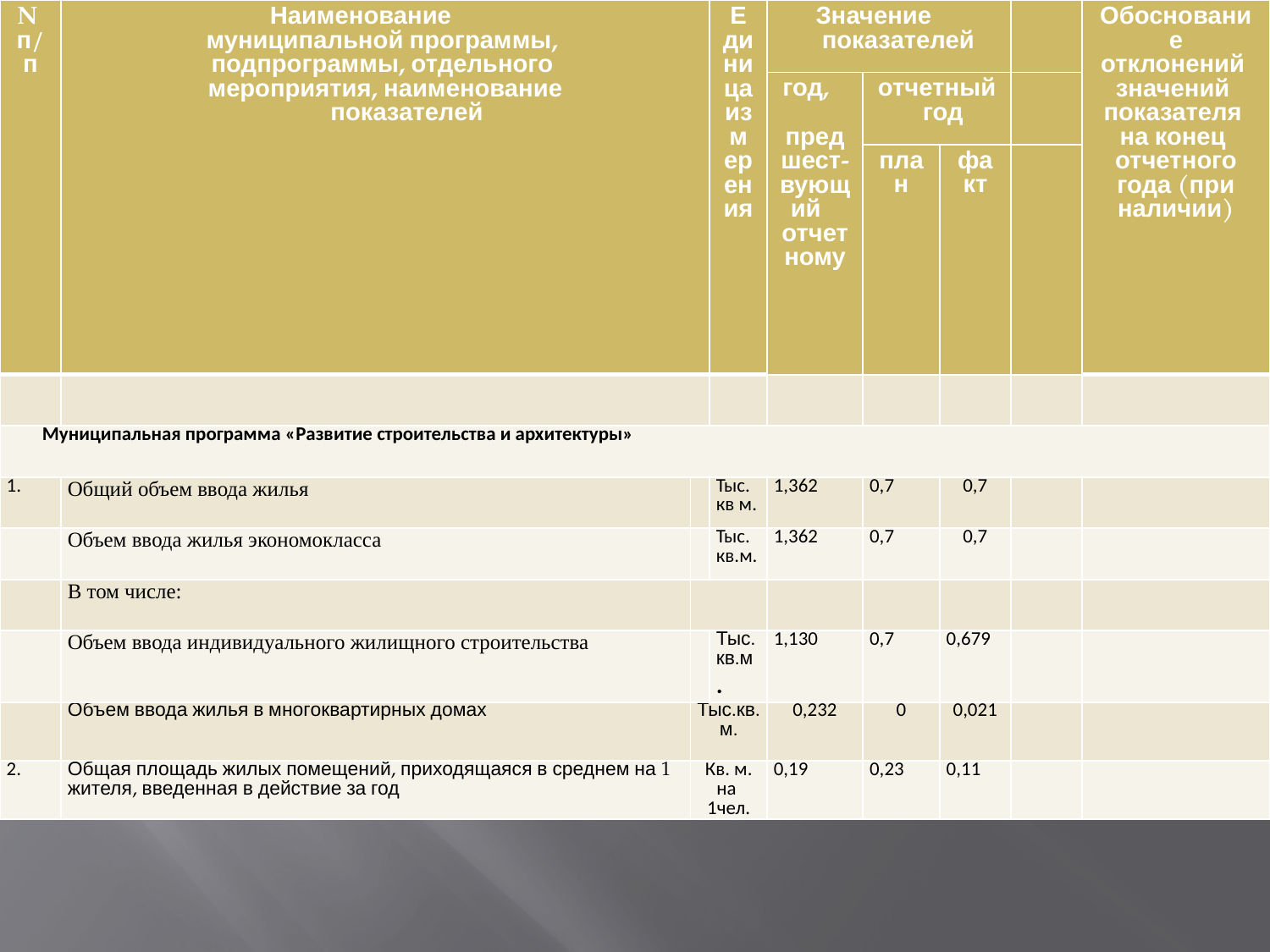

| N п/п | Наименование муниципальной программы, подпрограммы, отдельного мероприятия, наименование показателей |  | Единица измерения | Значение показателей |  |  |  | Обоснование отклонений значений показателя на конец отчетного года (при наличии) |
| --- | --- | --- | --- | --- | --- | --- | --- | --- |
|  |  |  |  | год, предшест- вующий отчетному | отчетный год |  |  |  |
|  |  |  |  |  | план | факт |  |  |
|  |  |  |  |  |  |  |  |  |
| Муниципальная программа «Развитие строительства и архитектуры» |  |  |  |  |  |  |  |  |
| 1. | Общий объем ввода жилья |  | Тыс. кв м. | 1,362 | 0,7 | 0,7 |  |  |
|  | Объем ввода жилья экономокласса |  | Тыс. кв.м. | 1,362 | 0,7 | 0,7 |  |  |
|  | В том числе: |  |  |  |  |  |  |  |
|  | Объем ввода индивидуального жилищного строительства |  | Тыс.кв.м. | 1,130 | 0,7 | 0,679 |  |  |
|  | Объем ввода жилья в многоквартирных домах | Тыс.кв.м. |  | 0,232 | 0 | 0,021 |  |  |
| 2. | Общая площадь жилых помещений, приходящаяся в среднем на 1 жителя, введенная в действие за год | Кв. м. на 1чел. |  | 0,19 | 0,23 | 0,11 |  |  |